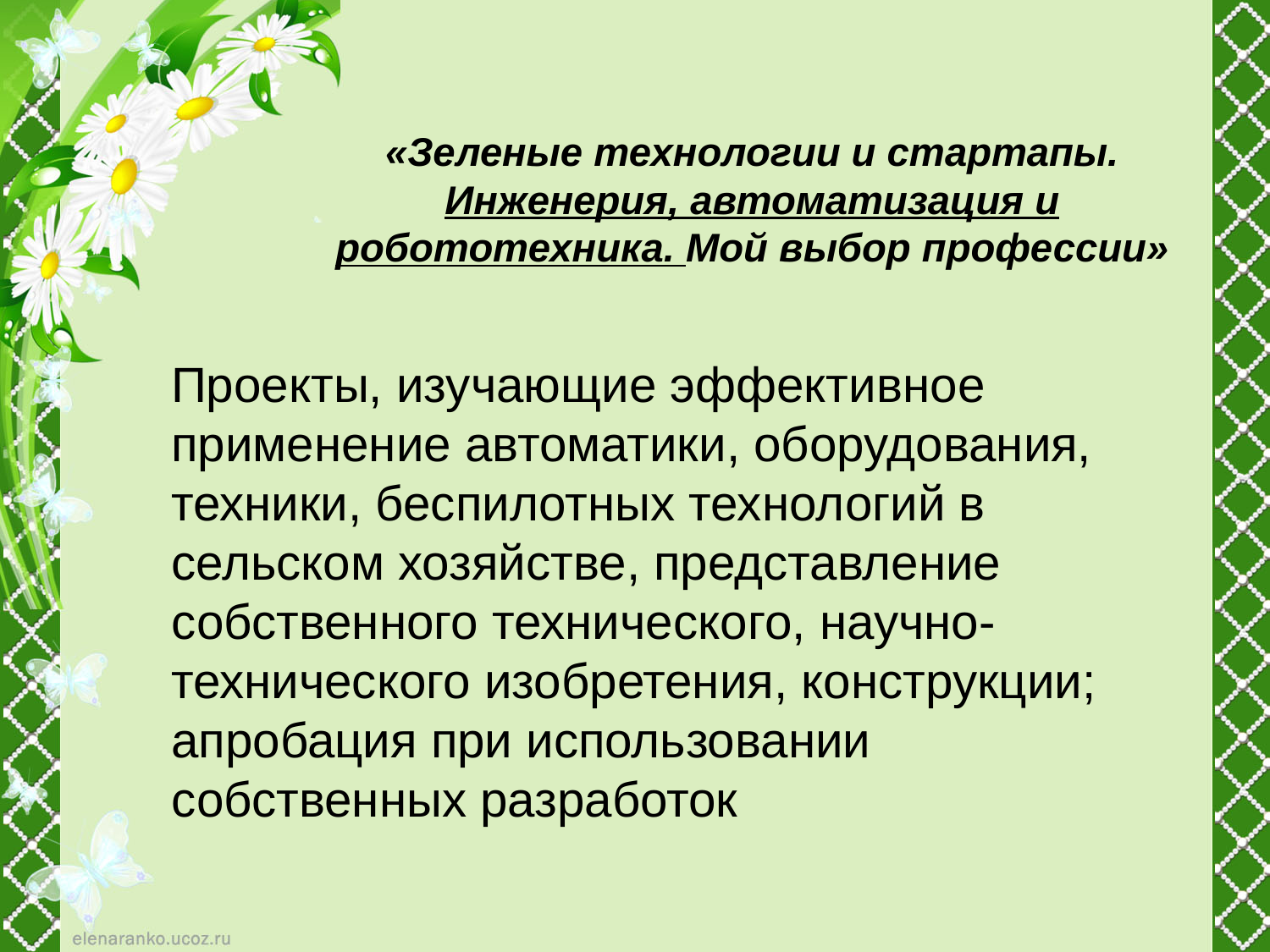

# «Зеленые технологии и стартапы. Инженерия, автоматизация и робототехника. Мой выбор профессии»
Проекты, изучающие эффективное применение автоматики, оборудования, техники, беспилотных технологий в сельском хозяйстве, представление собственного технического, научно-технического изобретения, конструкции; апробация при использовании собственных разработок